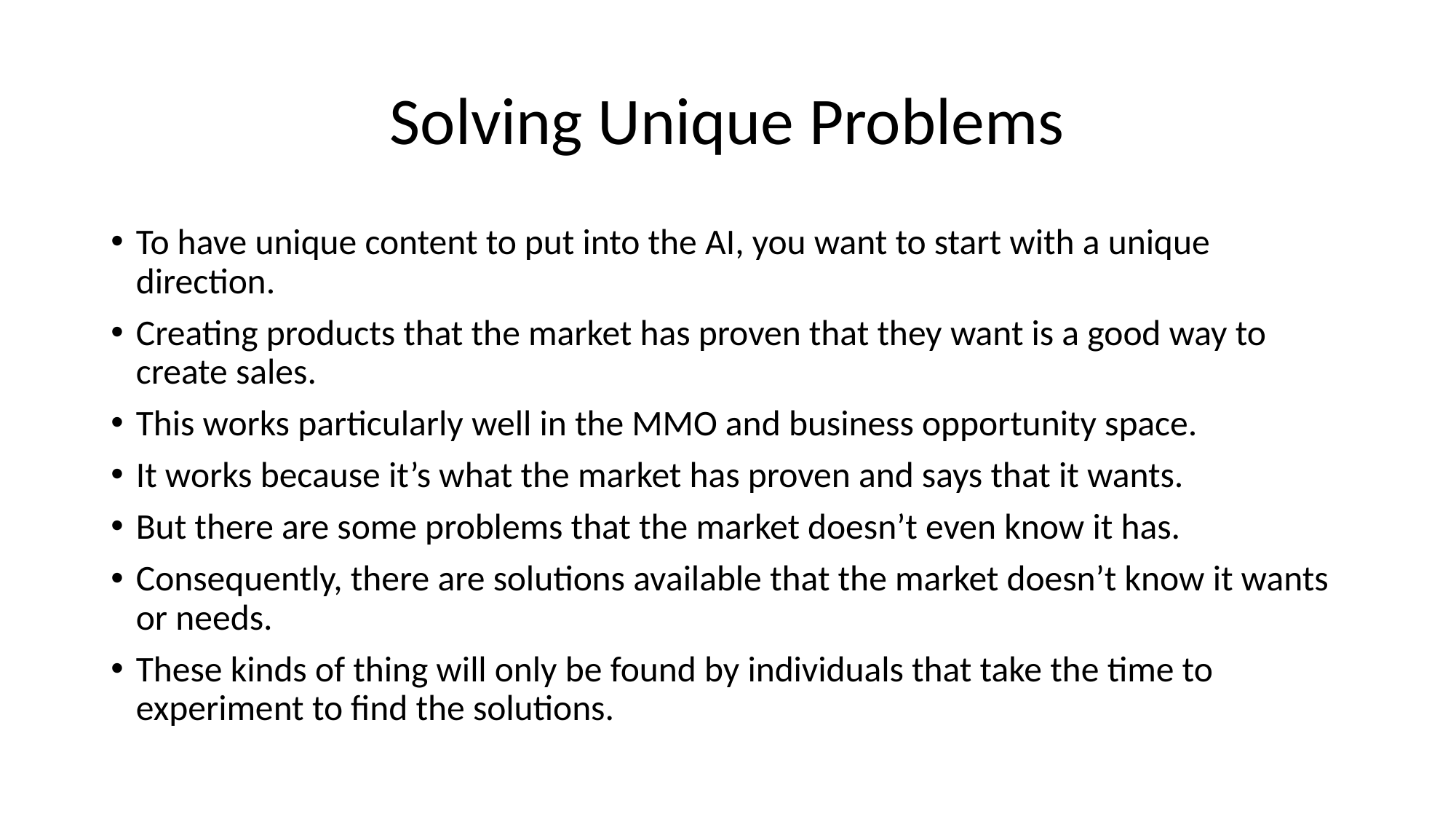

# Solving Unique Problems
To have unique content to put into the AI, you want to start with a unique direction.
Creating products that the market has proven that they want is a good way to create sales.
This works particularly well in the MMO and business opportunity space.
It works because it’s what the market has proven and says that it wants.
But there are some problems that the market doesn’t even know it has.
Consequently, there are solutions available that the market doesn’t know it wants or needs.
These kinds of thing will only be found by individuals that take the time to experiment to find the solutions.